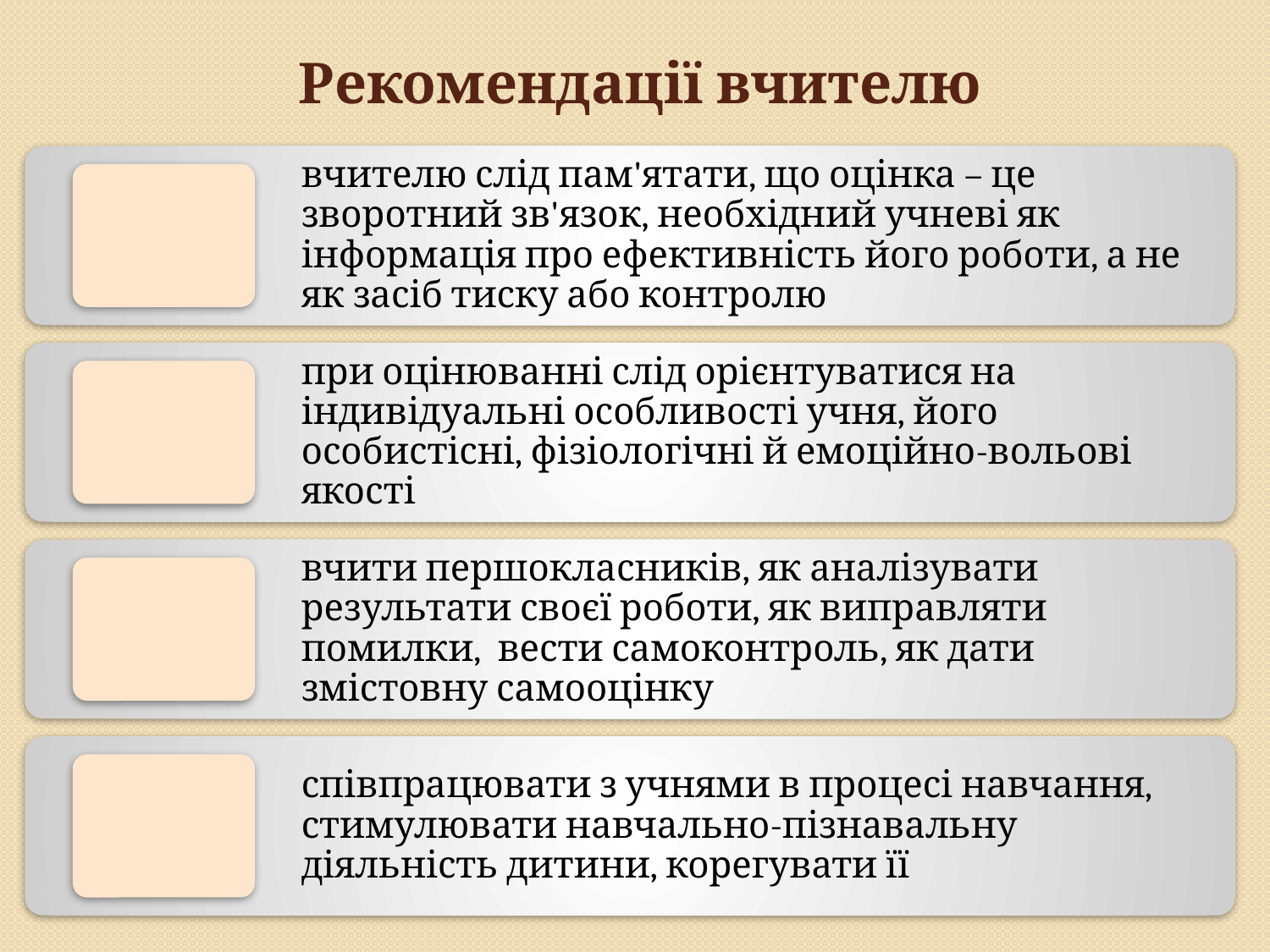

Рекомендації вчителю
вчителю слід пам'ятати, що оцінка – це зворотний зв'язок, необхідний учневі як інформація про ефективність його роботи, а не як засіб тиску або контролю
при оцінюванні слід орієнтуватися на індивідуальні особливості учня, його особистісні, фізіологічні й емоційно-вольові якості
вчити першокласників, як аналізувати результати своєї роботи, як виправляти помилки,  вести самоконтроль, як дати змістовну самооцінку
співпрацювати з учнями в процесі навчання, стимулювати навчально-пізнавальну діяльність дитини, корегувати її